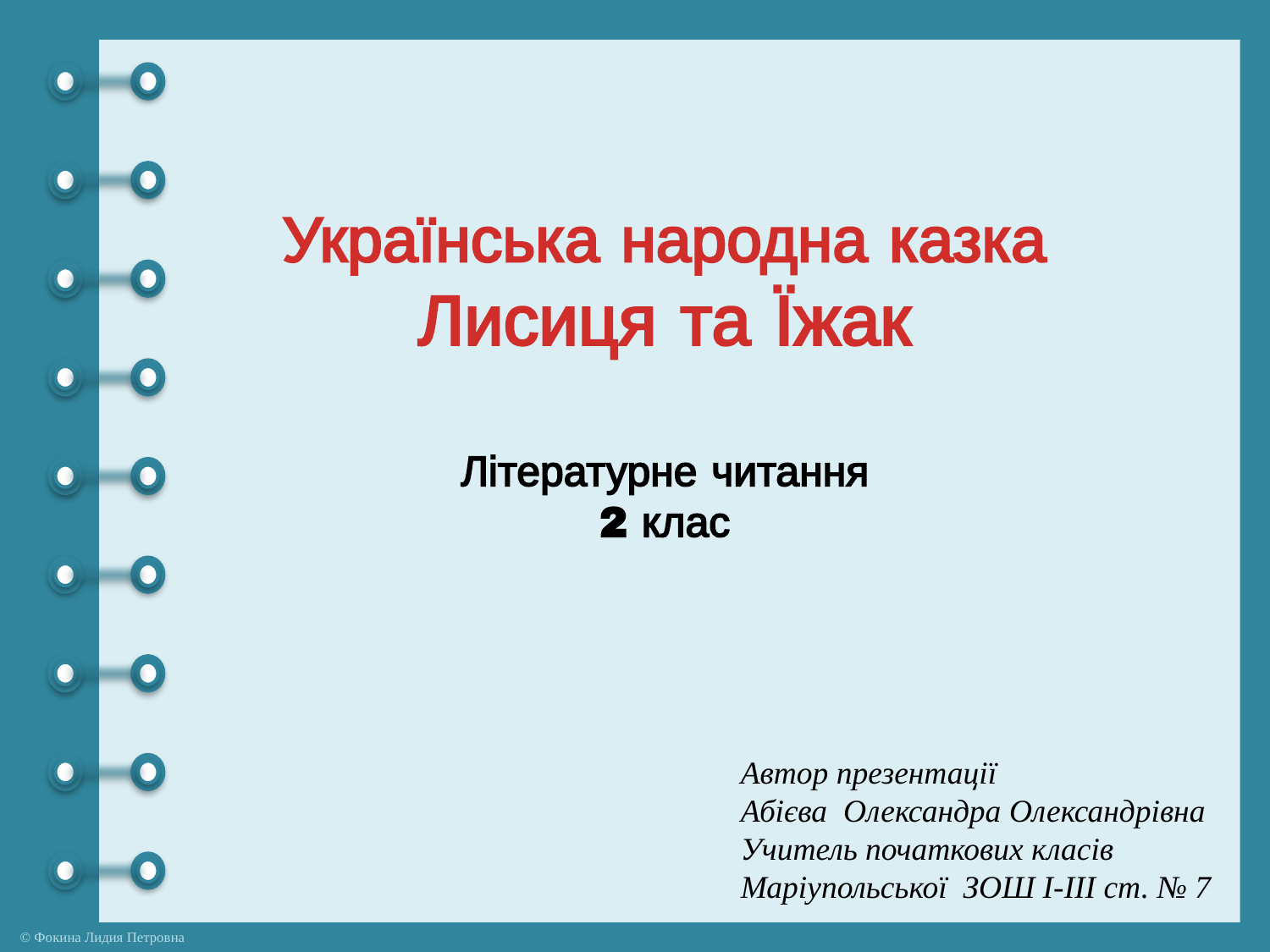

# Українська народна казка Лисиця та Їжак Літературне читання 2 клас
Автор презентації
Абієва  Олександра Олександрівна
Учитель початкових класів
Маріупольської  ЗОШ І-ІІІ ст. № 7